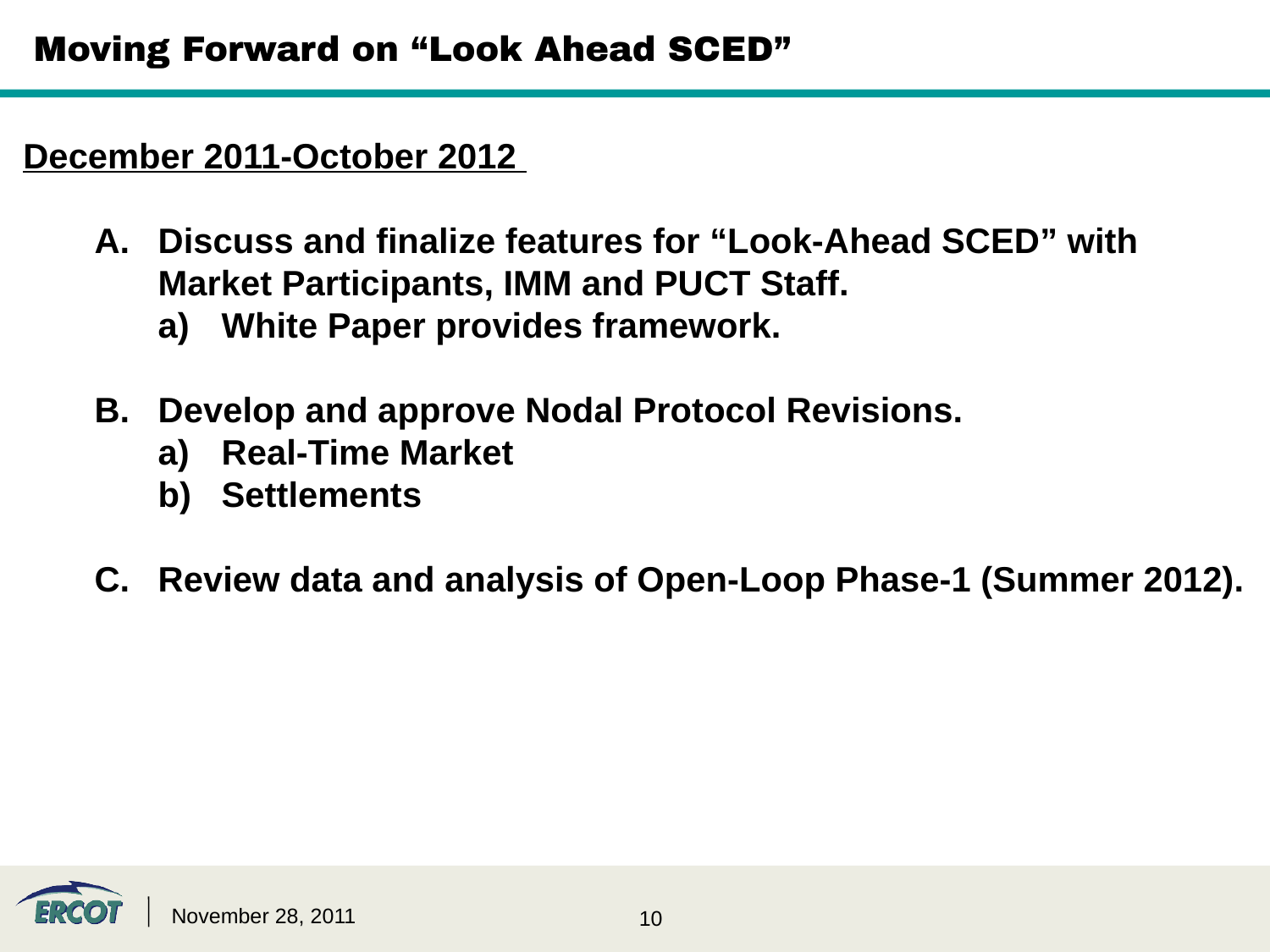

# Moving Forward on “Look Ahead SCED”
December 2011-October 2012

Discuss and finalize features for “Look-Ahead SCED” with Market Participants, IMM and PUCT Staff.
White Paper provides framework.

Develop and approve Nodal Protocol Revisions.
Real-Time Market
Settlements

Review data and analysis of Open-Loop Phase-1 (Summer 2012).

November 28, 2011